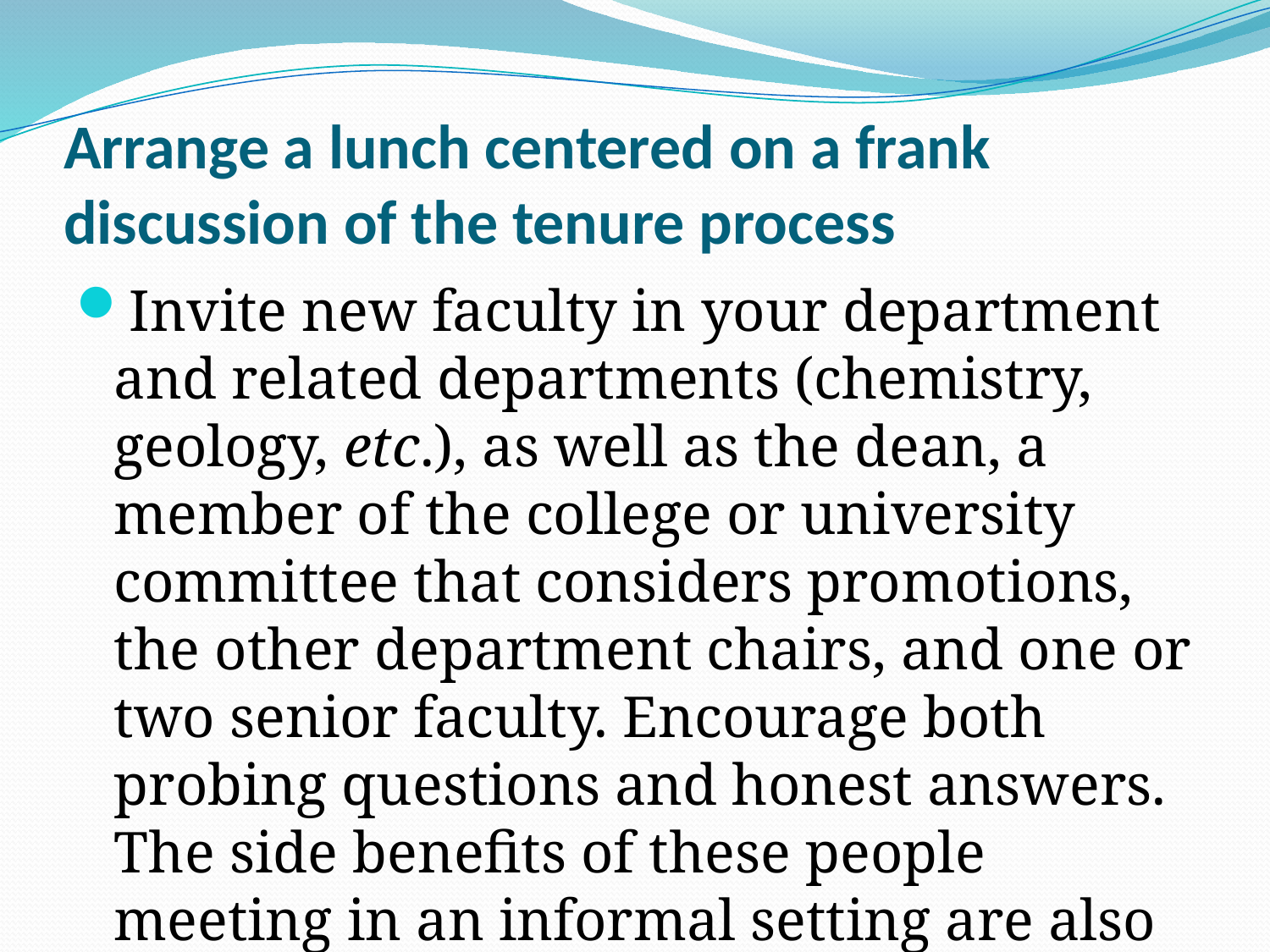

# Arrange a lunch centered on a frank discussion of the tenure process
Invite new faculty in your department and related departments (chemistry, geology, etc.), as well as the dean, a member of the college or university committee that considers promotions, the other department chairs, and one or two senior faculty. Encourage both probing questions and honest answers. The side benefits of these people meeting in an informal setting are also considerable.